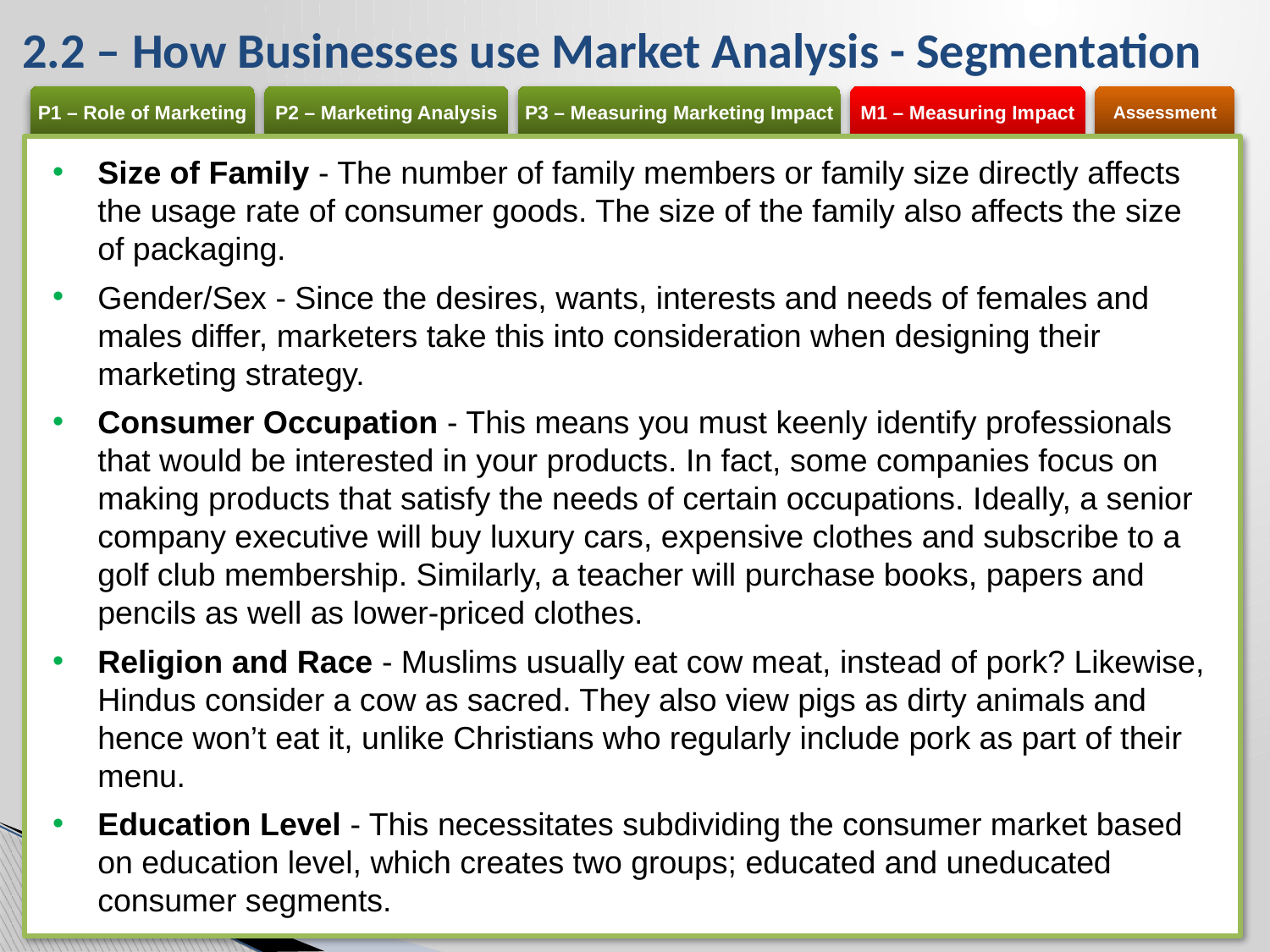

# 2.2 – How Businesses use Market Analysis - Segmentation
Size of Family - The number of family members or family size directly affects the usage rate of consumer goods. The size of the family also affects the size of packaging.
Gender/Sex - Since the desires, wants, interests and needs of females and males differ, marketers take this into consideration when designing their marketing strategy.
Consumer Occupation - This means you must keenly identify professionals that would be interested in your products. In fact, some companies focus on making products that satisfy the needs of certain occupations. Ideally, a senior company executive will buy luxury cars, expensive clothes and subscribe to a golf club membership. Similarly, a teacher will purchase books, papers and pencils as well as lower-priced clothes.
Religion and Race - Muslims usually eat cow meat, instead of pork? Likewise, Hindus consider a cow as sacred. They also view pigs as dirty animals and hence won’t eat it, unlike Christians who regularly include pork as part of their menu.
Education Level - This necessitates subdividing the consumer market based on education level, which creates two groups; educated and uneducated consumer segments.